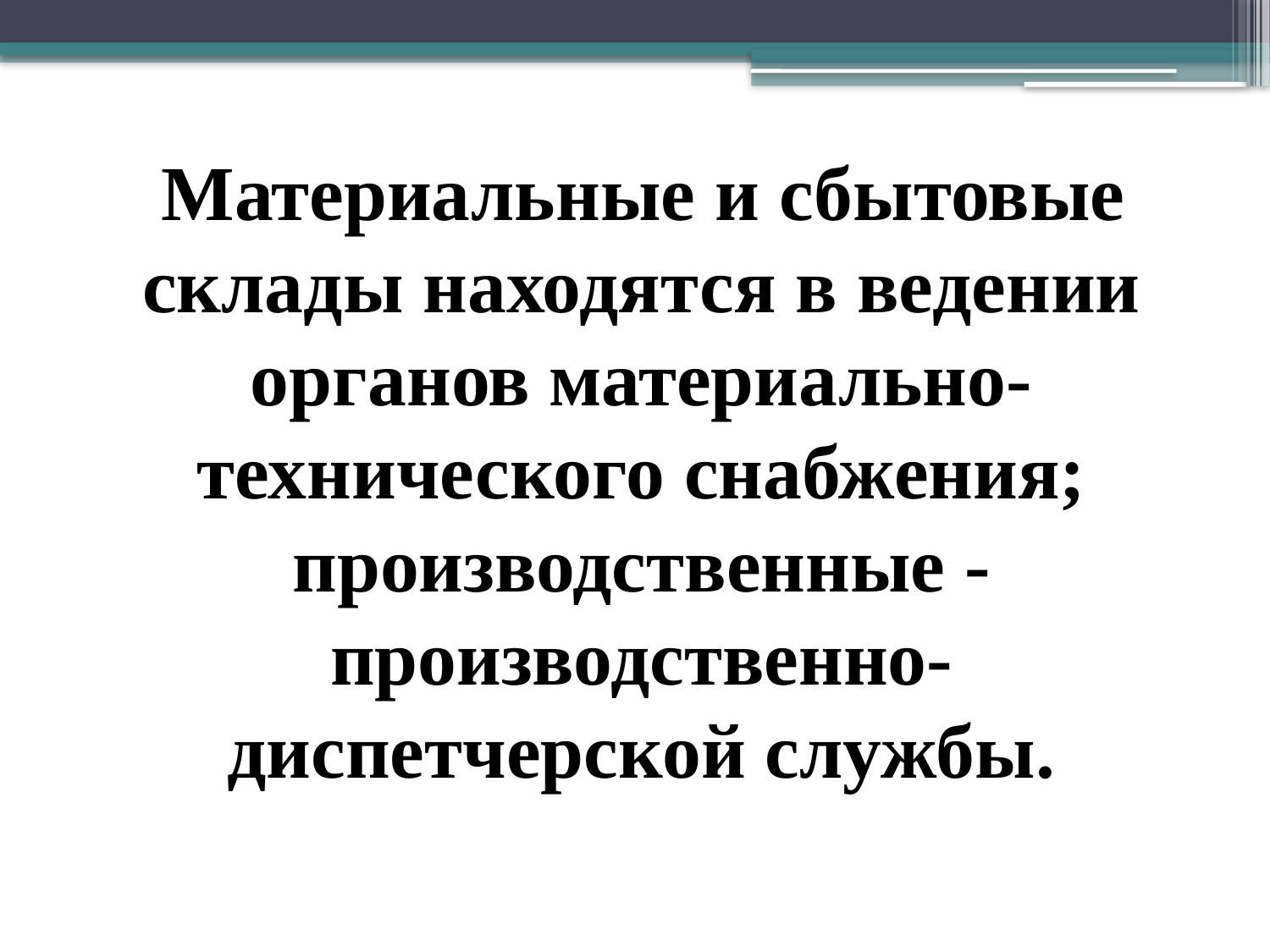

Материальные и сбытовые склады находятся в ведении органов материально-технического снабжения; производственные - производственно-диспетчерской службы.